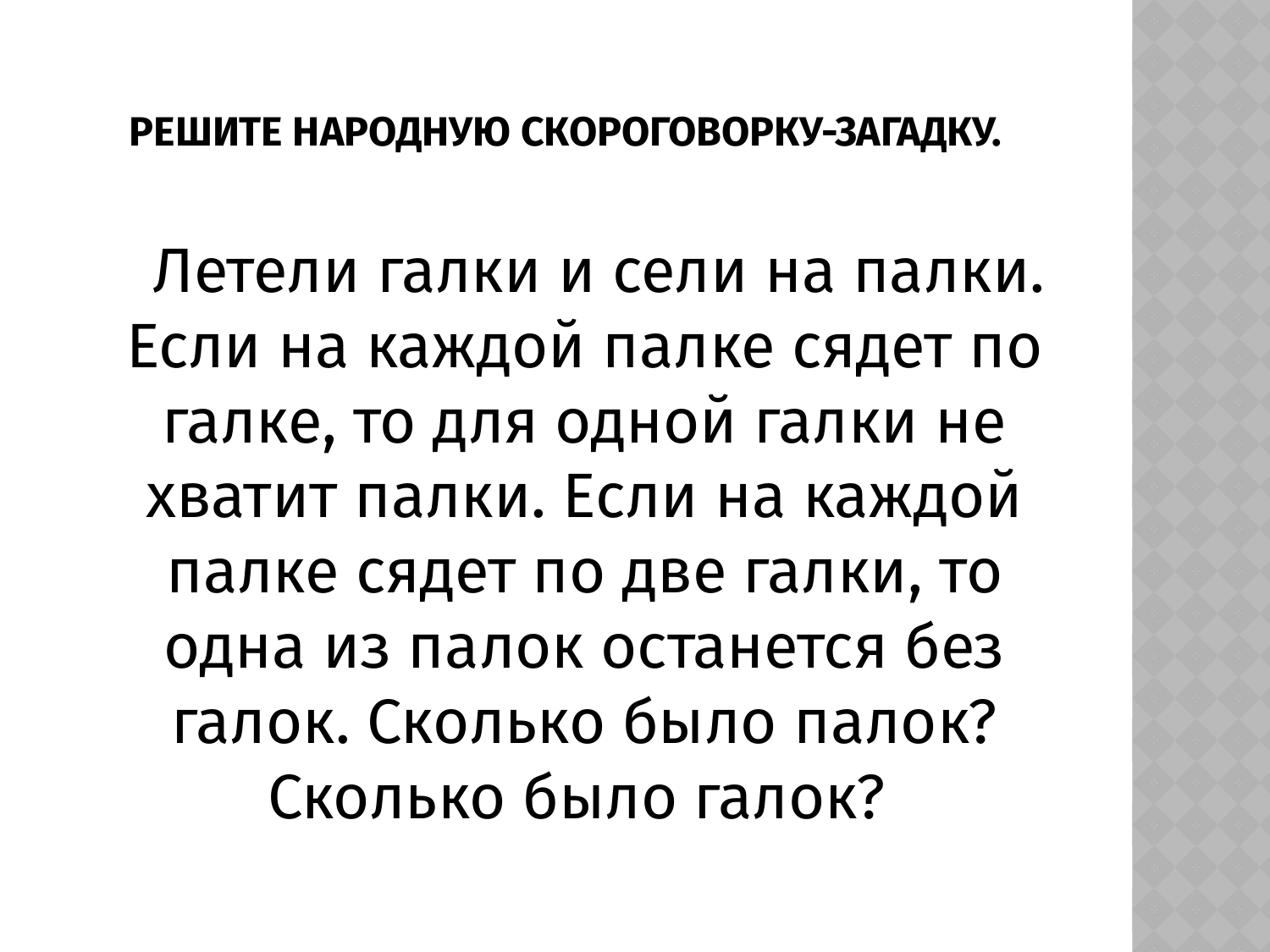

# Решите народную скороговорку-загадку.
    Летели галки и сели на палки. Если на каждой палке сядет по галке, то для одной галки не хватит палки. Если на каждой палке сядет по две галки, то одна из палок останется без галок. Сколько было палок? Сколько было галок?